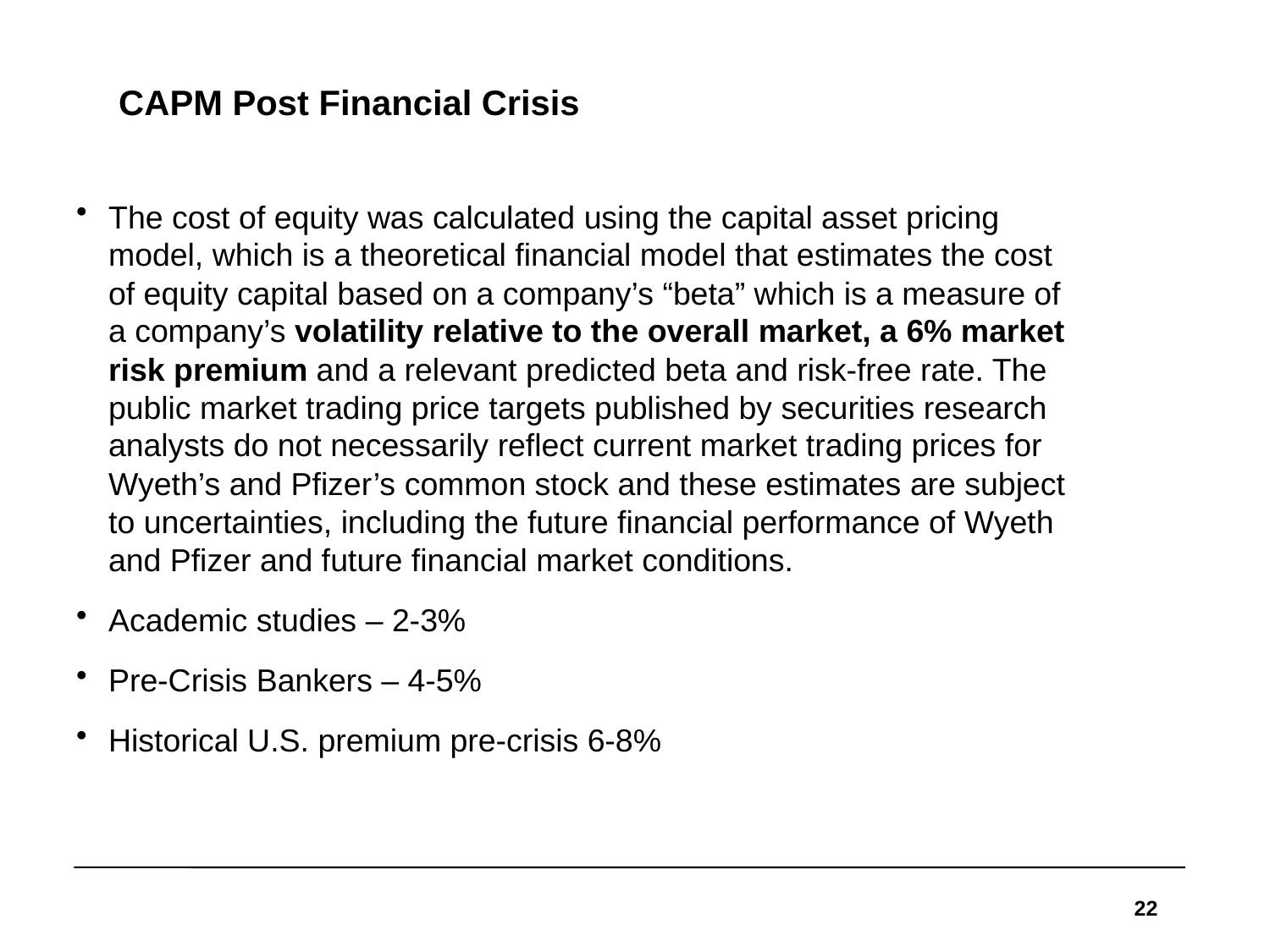

# CAPM Post Financial Crisis
The cost of equity was calculated using the capital asset pricing model, which is a theoretical financial model that estimates the cost of equity capital based on a company’s “beta” which is a measure of a company’s volatility relative to the overall market, a 6% market risk premium and a relevant predicted beta and risk-free rate. The public market trading price targets published by securities research analysts do not necessarily reflect current market trading prices for Wyeth’s and Pfizer’s common stock and these estimates are subject to uncertainties, including the future financial performance of Wyeth and Pfizer and future financial market conditions.
Academic studies – 2-3%
Pre-Crisis Bankers – 4-5%
Historical U.S. premium pre-crisis 6-8%